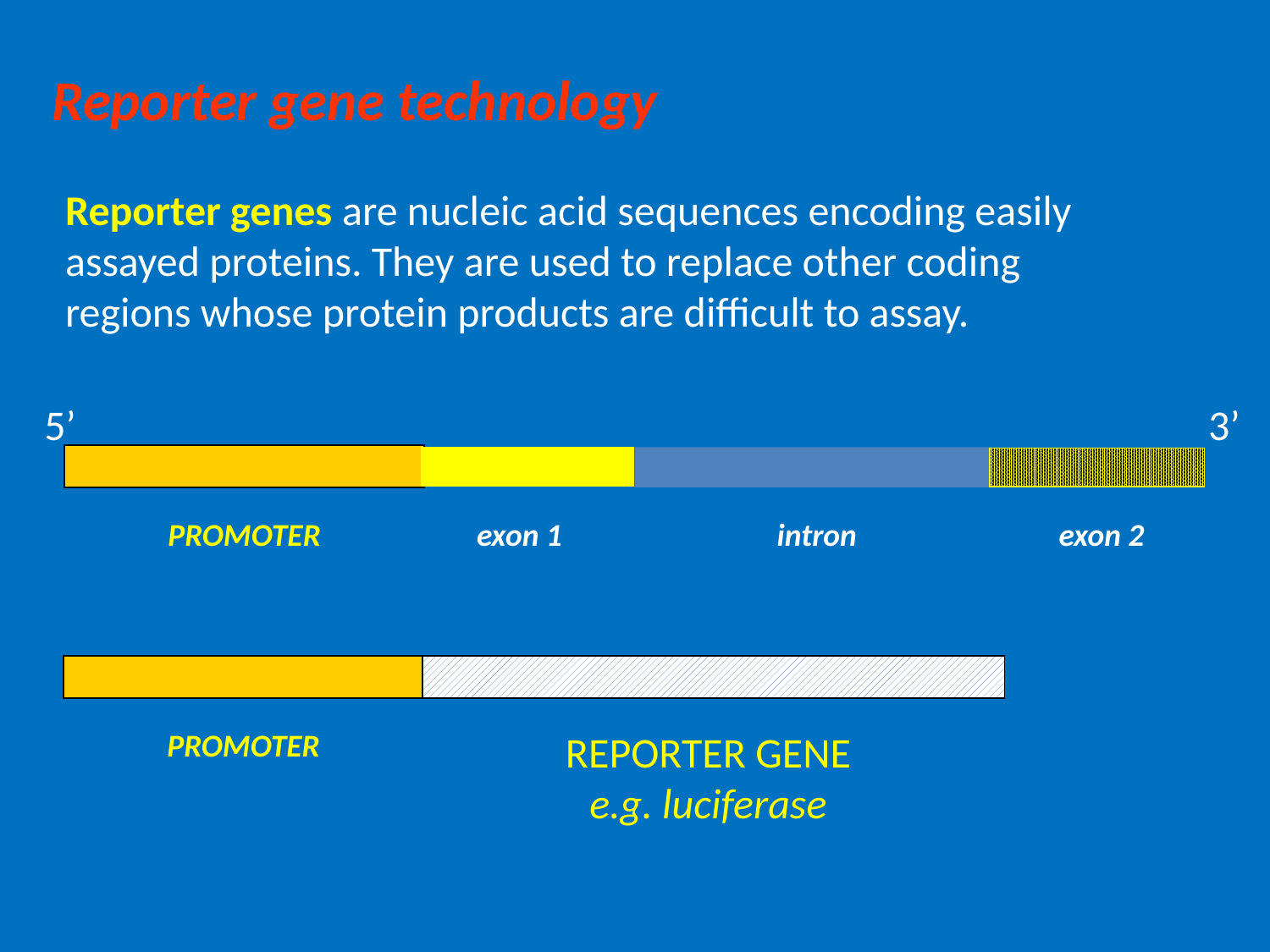

Reporter gene technology
Reporter genes are nucleic acid sequences encoding easily assayed proteins. They are used to replace other coding regions whose protein products are difficult to assay.
5’
3’

PROMOTER
exon 1
intron
exon 2

PROMOTER
REPORTER GENE
e.g. luciferase